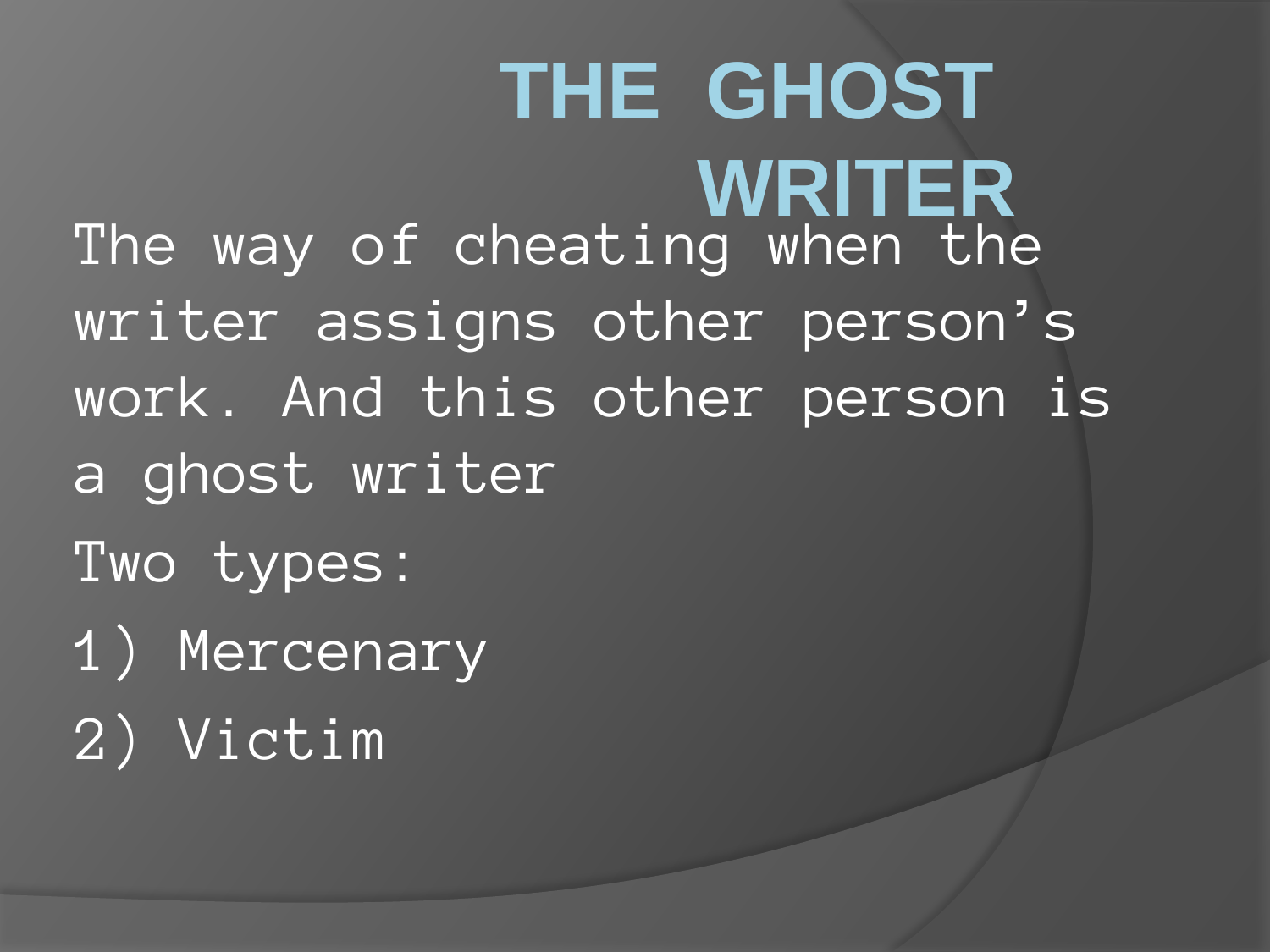

# The  Ghost  writer
The way of cheating when the writer assigns other person’s work. And this other person is a ghost writer
Two types:
1) Mercenary
2) Victim